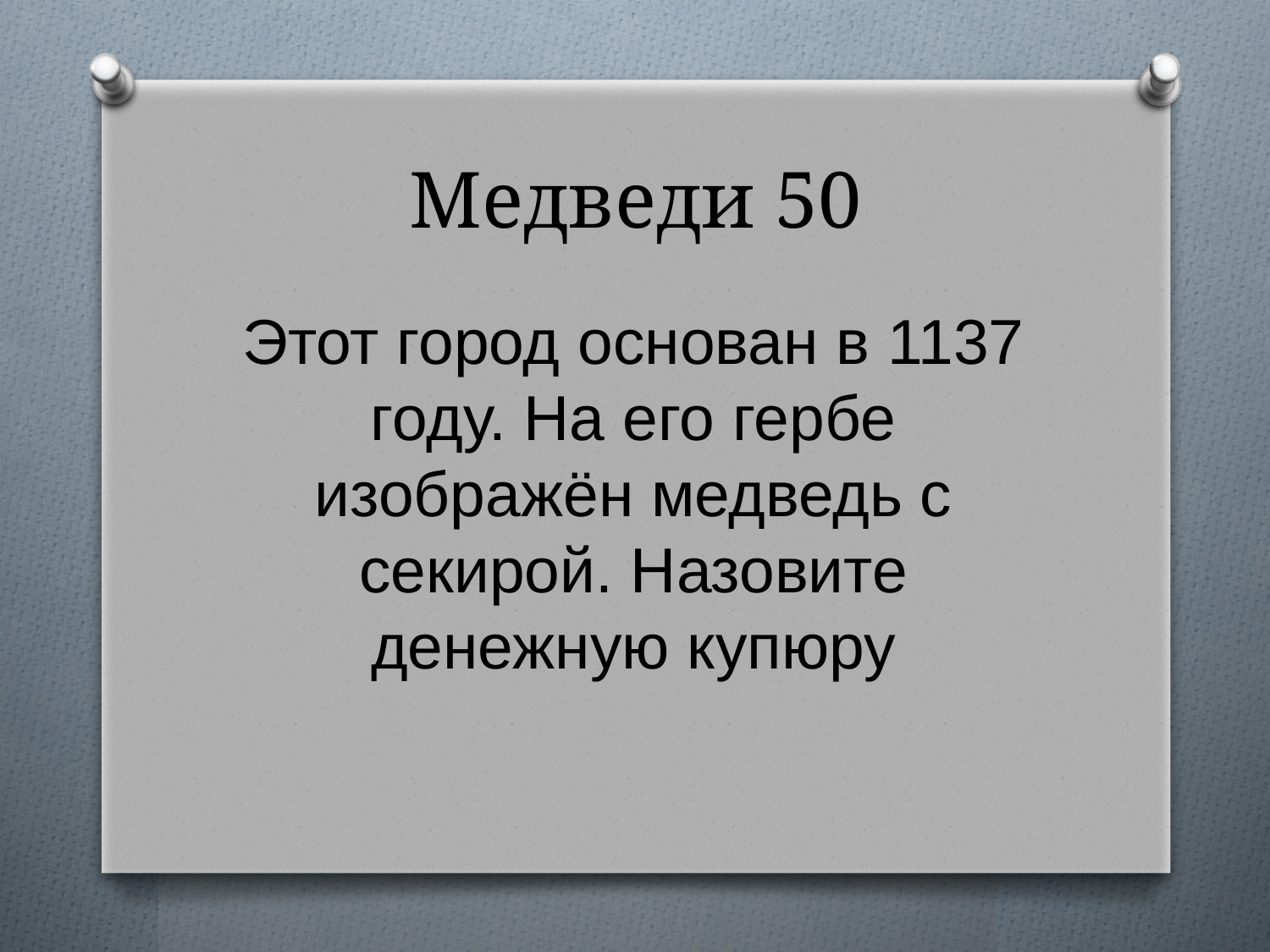

# Медведи 50
Этот город основан в 1137 году. На его гербе изображён медведь с секирой. Назовите денежную купюру